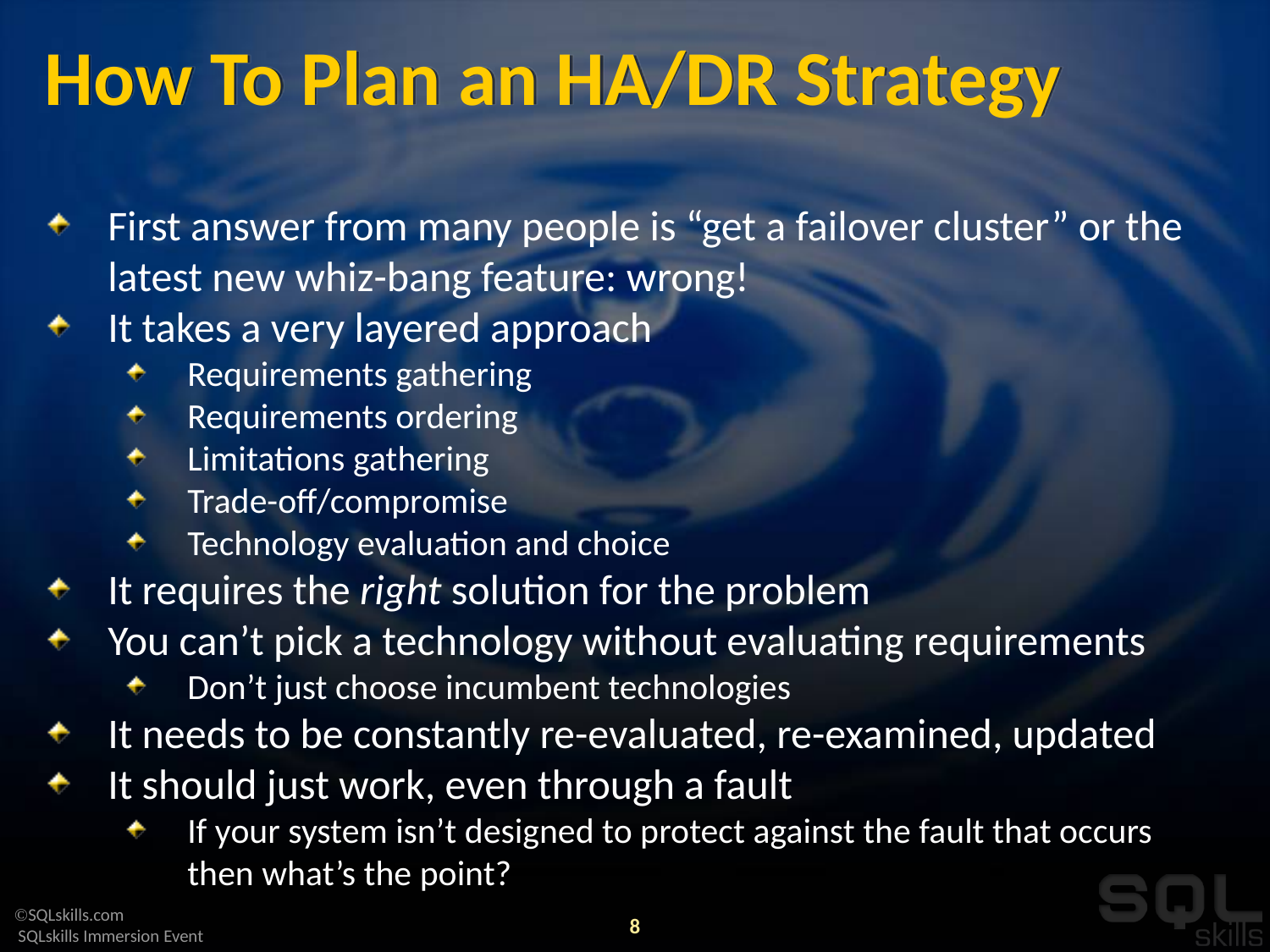

# How To Plan an HA/DR Strategy
First answer from many people is “get a failover cluster” or the latest new whiz-bang feature: wrong!
It takes a very layered approach
Requirements gathering
Requirements ordering
Limitations gathering
Trade-off/compromise
Technology evaluation and choice
It requires the right solution for the problem
You can’t pick a technology without evaluating requirements
Don’t just choose incumbent technologies
It needs to be constantly re-evaluated, re-examined, updated
It should just work, even through a fault
If your system isn’t designed to protect against the fault that occurs then what’s the point?
8